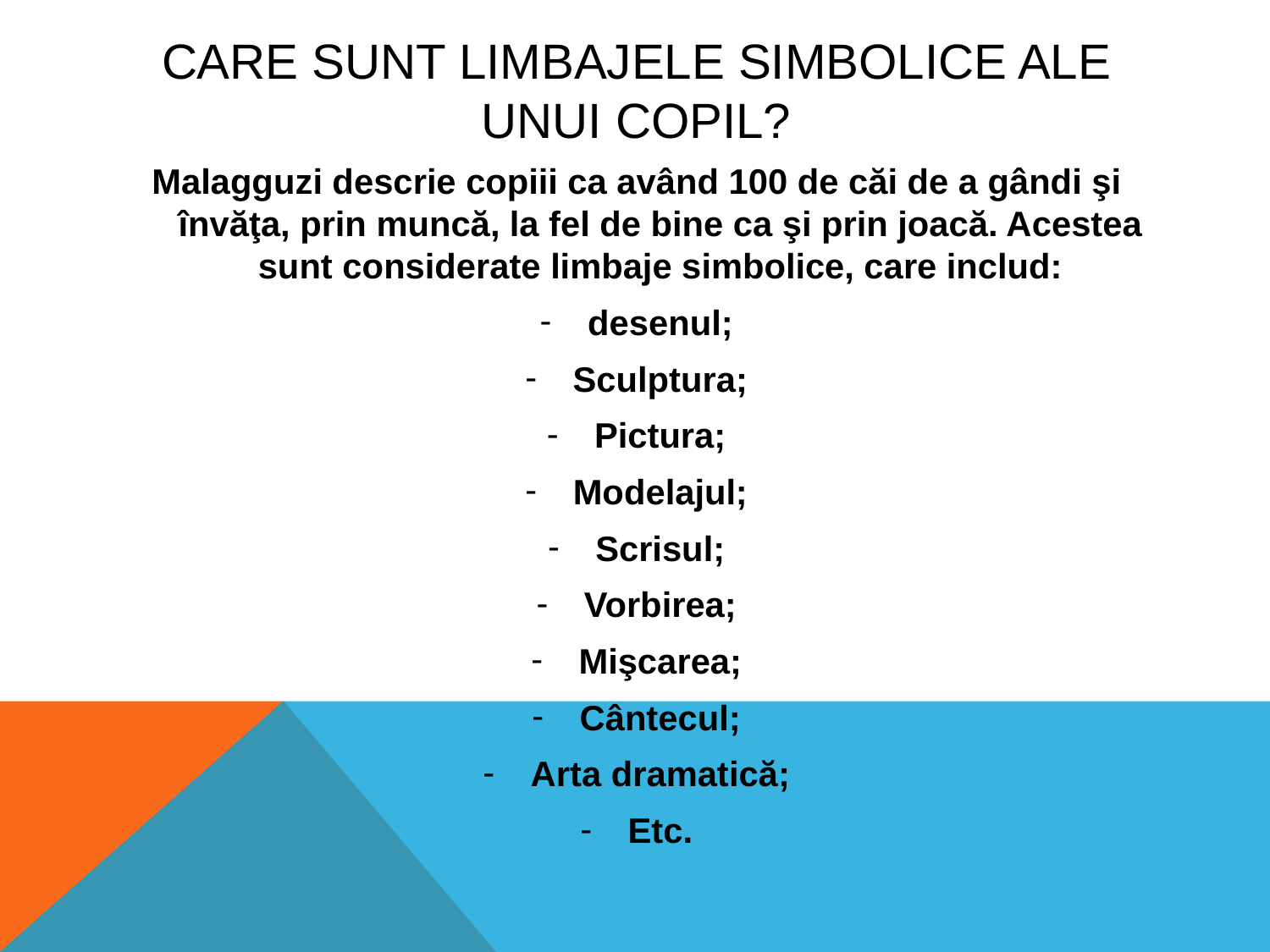

# CARE SUNT LIMBAJELE SIMBOLICE ALE UNUI COPIL?
Malagguzi descrie copiii ca având 100 de căi de a gândi şi învăţa, prin muncă, la fel de bine ca şi prin joacă. Acestea sunt considerate limbaje simbolice, care includ:
desenul;
Sculptura;
Pictura;
Modelajul;
Scrisul;
Vorbirea;
Mişcarea;
Cântecul;
Arta dramatică;
Etc.